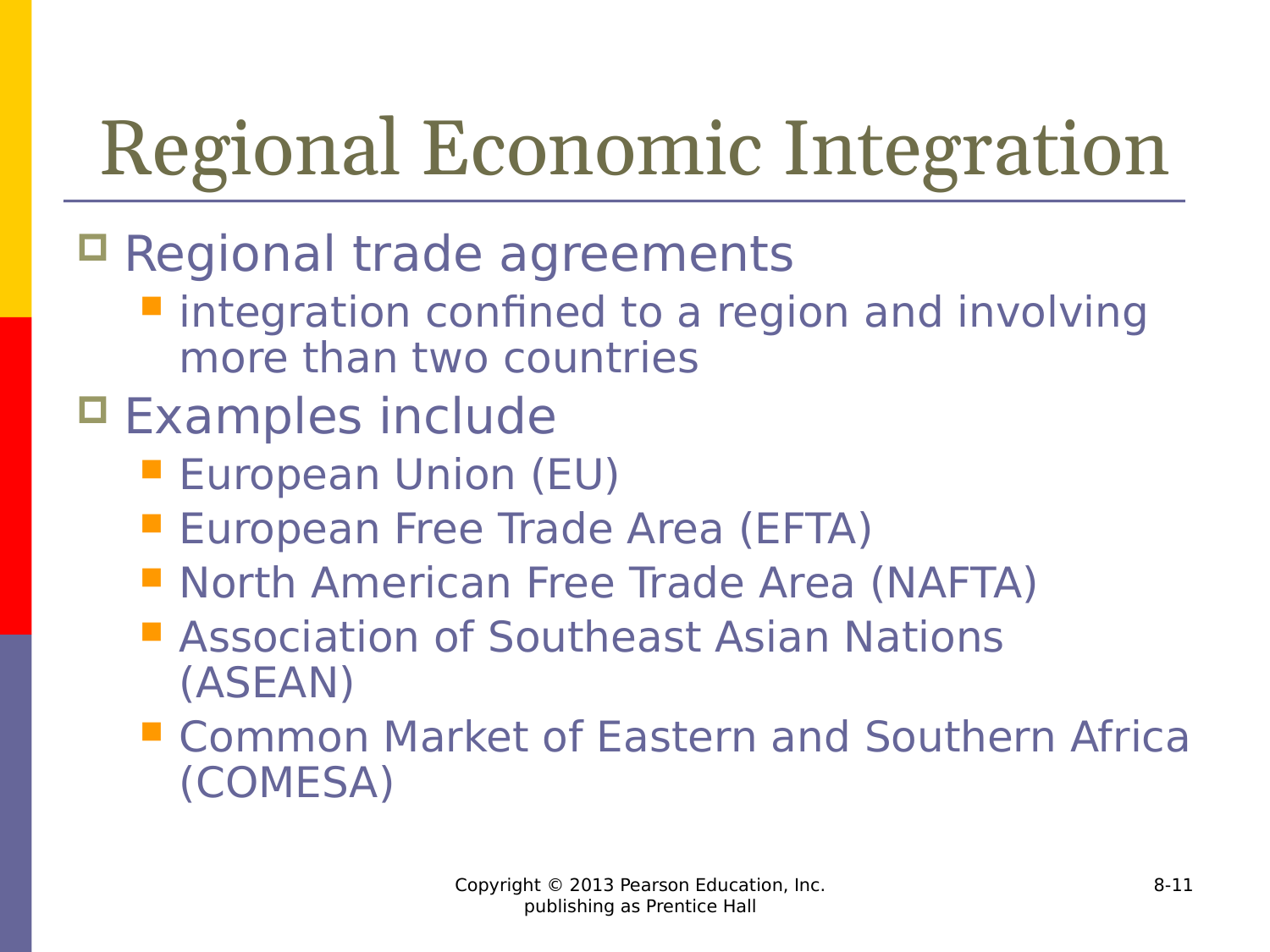

# Regional Economic Integration
Regional trade agreements
integration confined to a region and involving more than two countries
Examples include
European Union (EU)
European Free Trade Area (EFTA)
North American Free Trade Area (NAFTA)
Association of Southeast Asian Nations (ASEAN)
Common Market of Eastern and Southern Africa (COMESA)
Copyright © 2013 Pearson Education, Inc. publishing as Prentice Hall
8-11